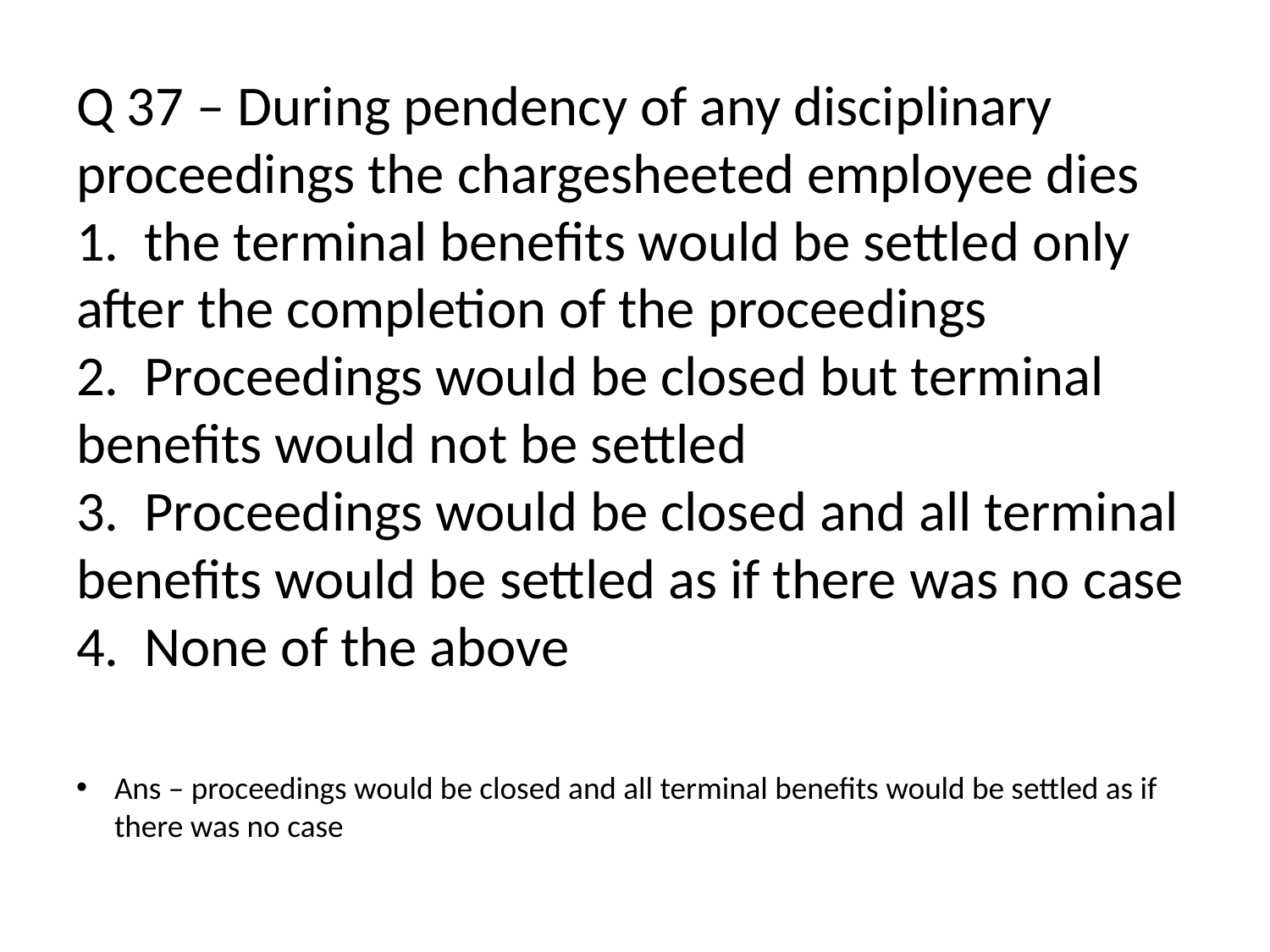

# Q 37 – During pendency of any disciplinary proceedings the chargesheeted employee dies 1.  the terminal benefits would be settled only after the completion of the proceedings 2.  Proceedings would be closed but terminal benefits would not be settled 3.  Proceedings would be closed and all terminal benefits would be settled as if there was no case 4.  None of the above
Ans – proceedings would be closed and all terminal benefits would be settled as if there was no case